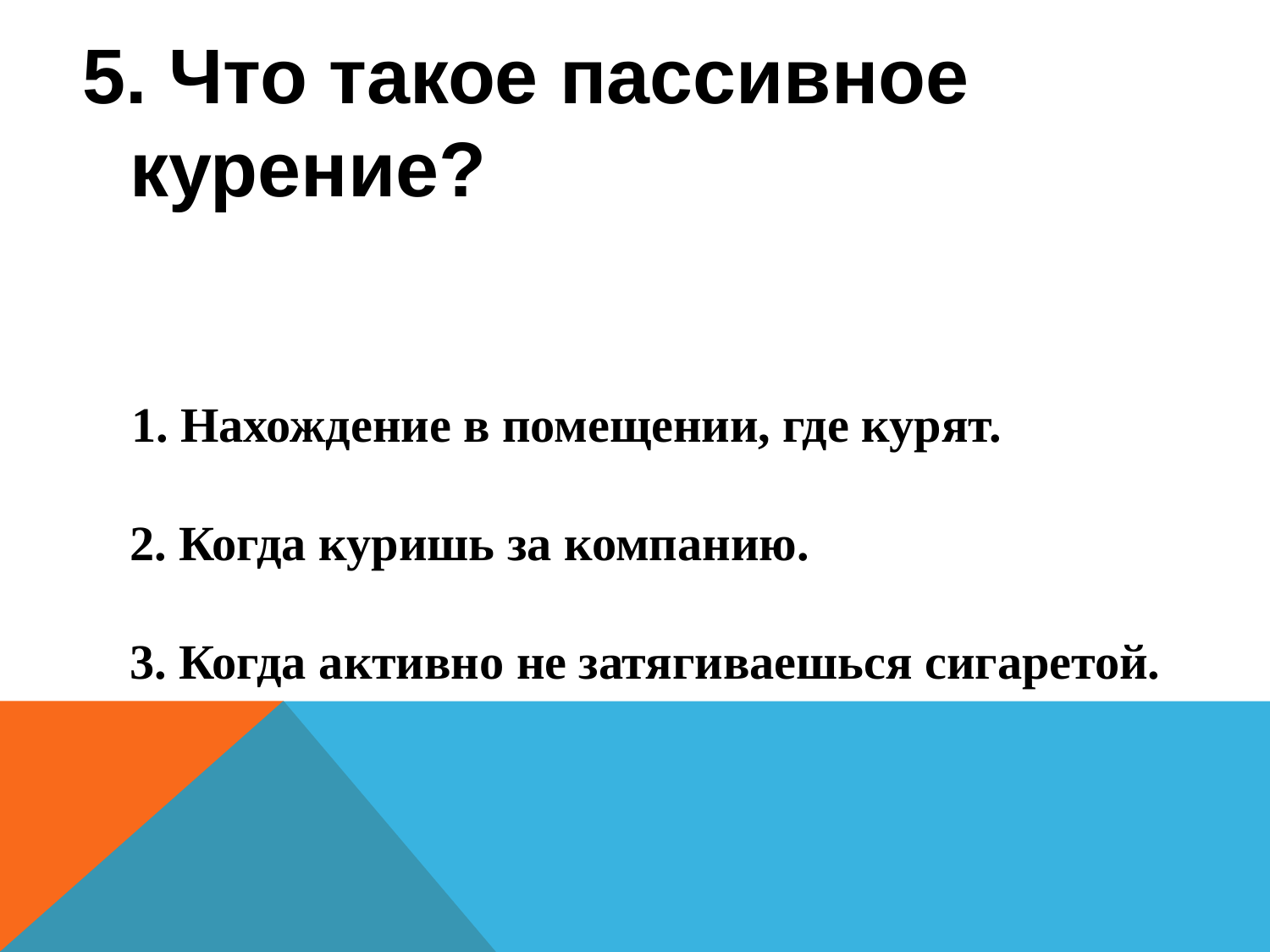

5. Что такое пассивное курение?

    1. Нахождение в помещении, где курят.
2. Когда куришь за компанию.
3. Когда активно не затягиваешься сигаретой.
#